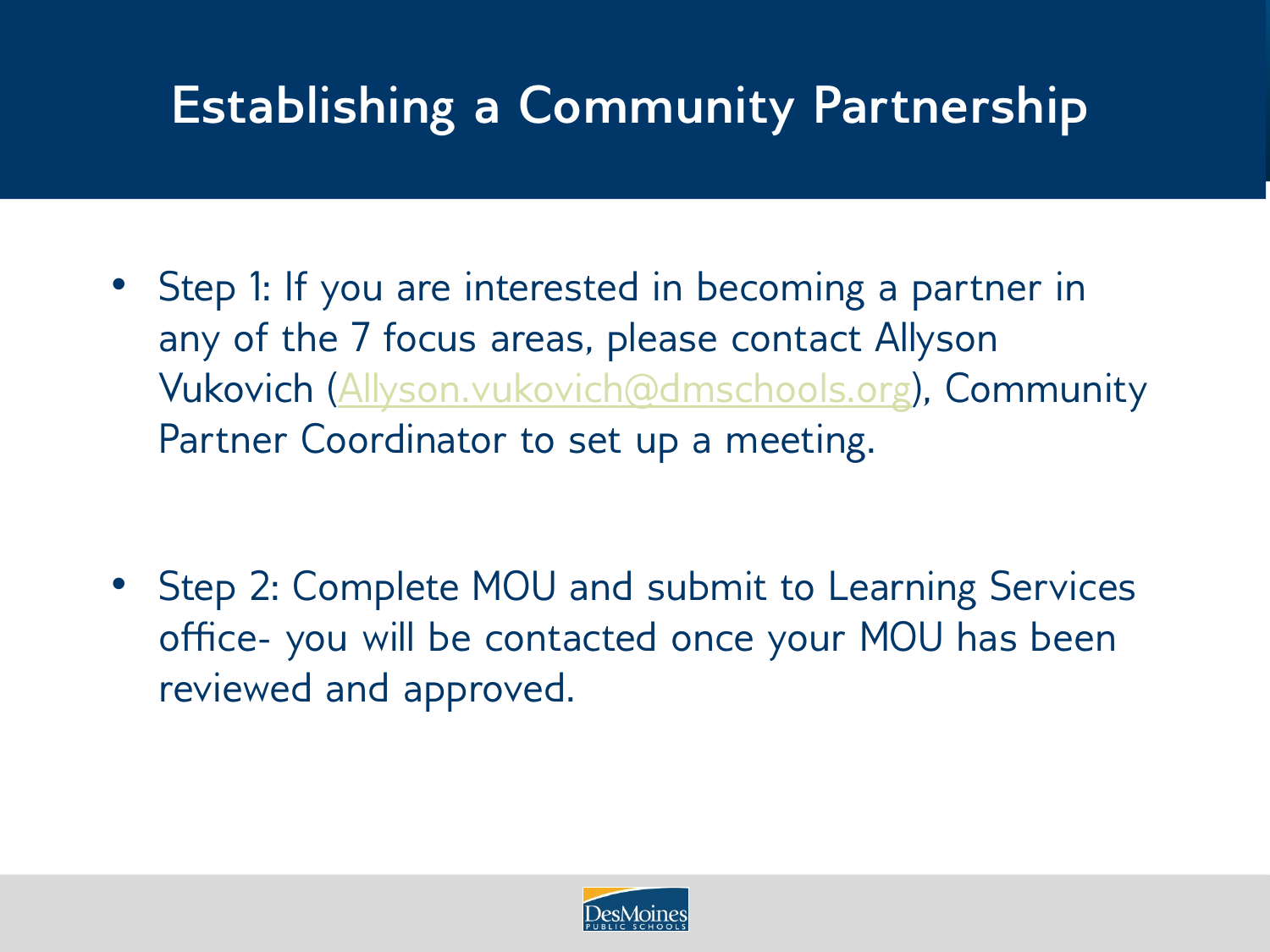

# Establishing a Community Partnership
Step 1: If you are interested in becoming a partner in any of the 7 focus areas, please contact Allyson Vukovich (Allyson.vukovich@dmschools.org), Community Partner Coordinator to set up a meeting.

Step 2: Complete MOU and submit to Learning Services office- you will be contacted once your MOU has been reviewed and approved.